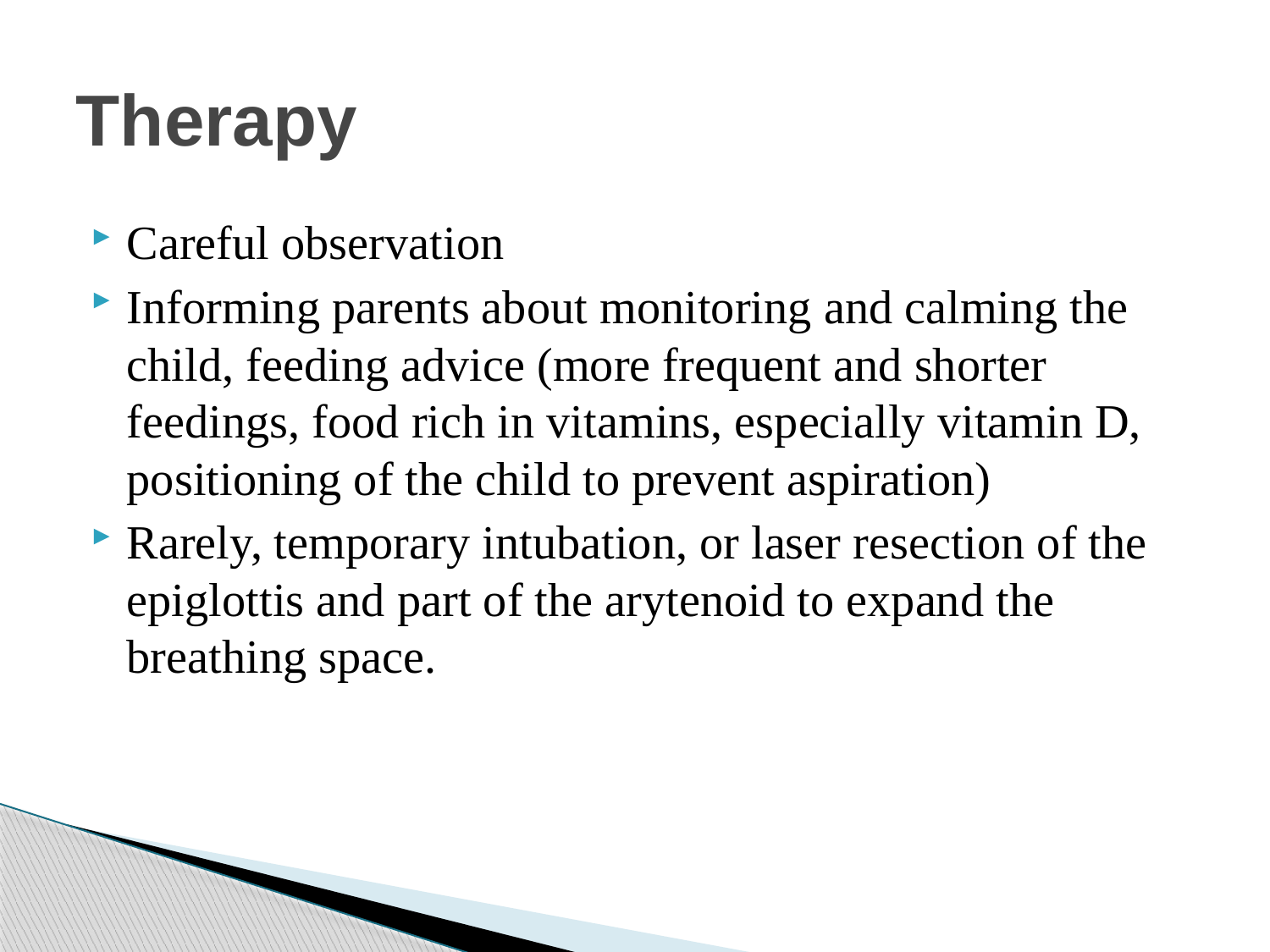

# Therapy
Careful observation
Informing parents about monitoring and calming the child, feeding advice (more frequent and shorter feedings, food rich in vitamins, especially vitamin D, positioning of the child to prevent aspiration)
Rarely, temporary intubation, or laser resection of the epiglottis and part of the arytenoid to expand the breathing space.